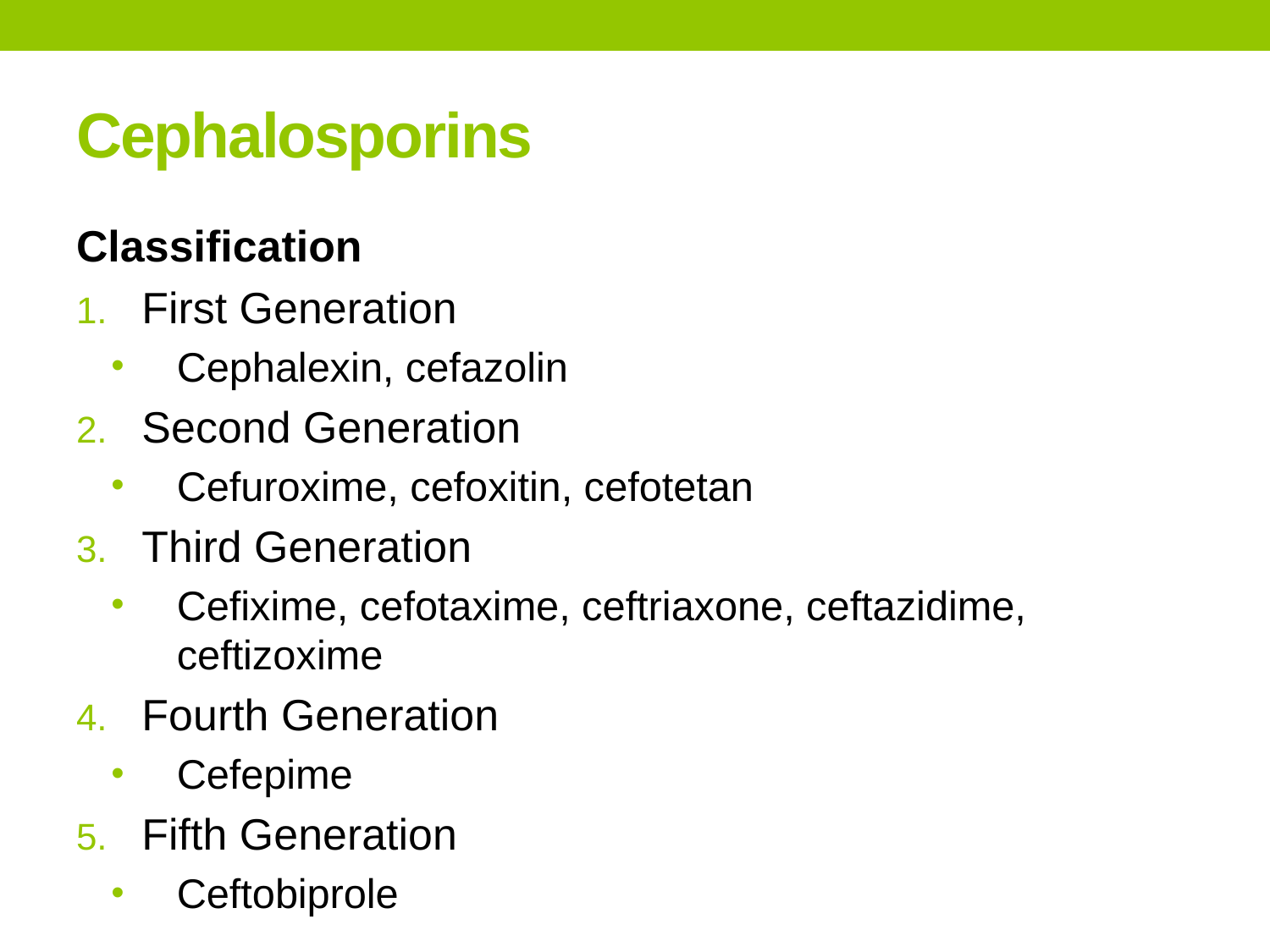

# Cephalosporins
Classification
First Generation
Cephalexin, cefazolin
Second Generation
Cefuroxime, cefoxitin, cefotetan
Third Generation
Cefixime, cefotaxime, ceftriaxone, ceftazidime, ceftizoxime
Fourth Generation
Cefepime
Fifth Generation
Ceftobiprole